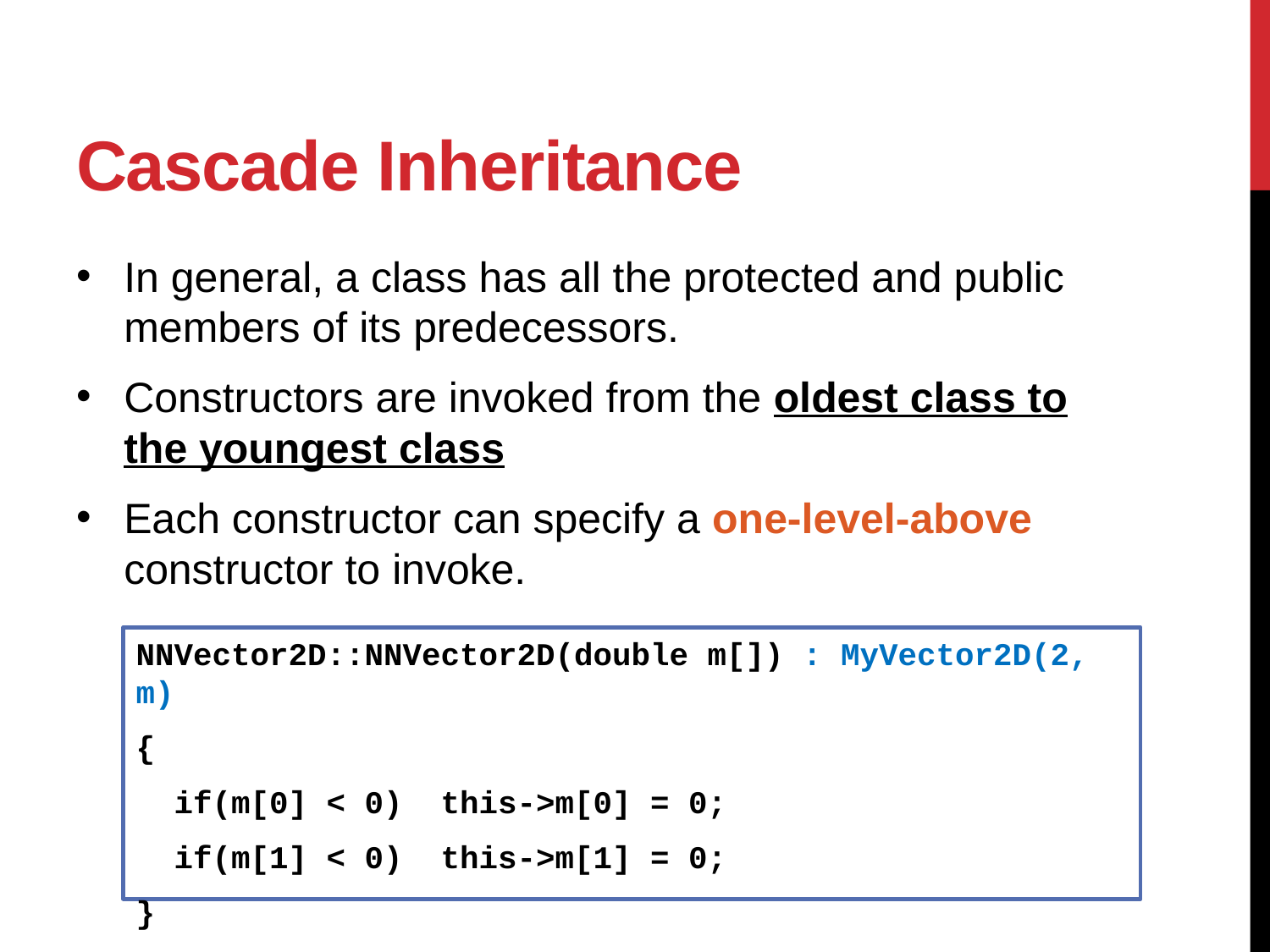

# Cascade Inheritance
In general, a class has all the protected and public members of its predecessors.
Constructors are invoked from the oldest class to the youngest class
Each constructor can specify a one-level-above constructor to invoke.
NNVector2D::NNVector2D(double m[]) : MyVector2D(2, m)
{
  if(m[0] < 0)  this->m[0] = 0;
  if(m[1] < 0)  this->m[1] = 0;
}